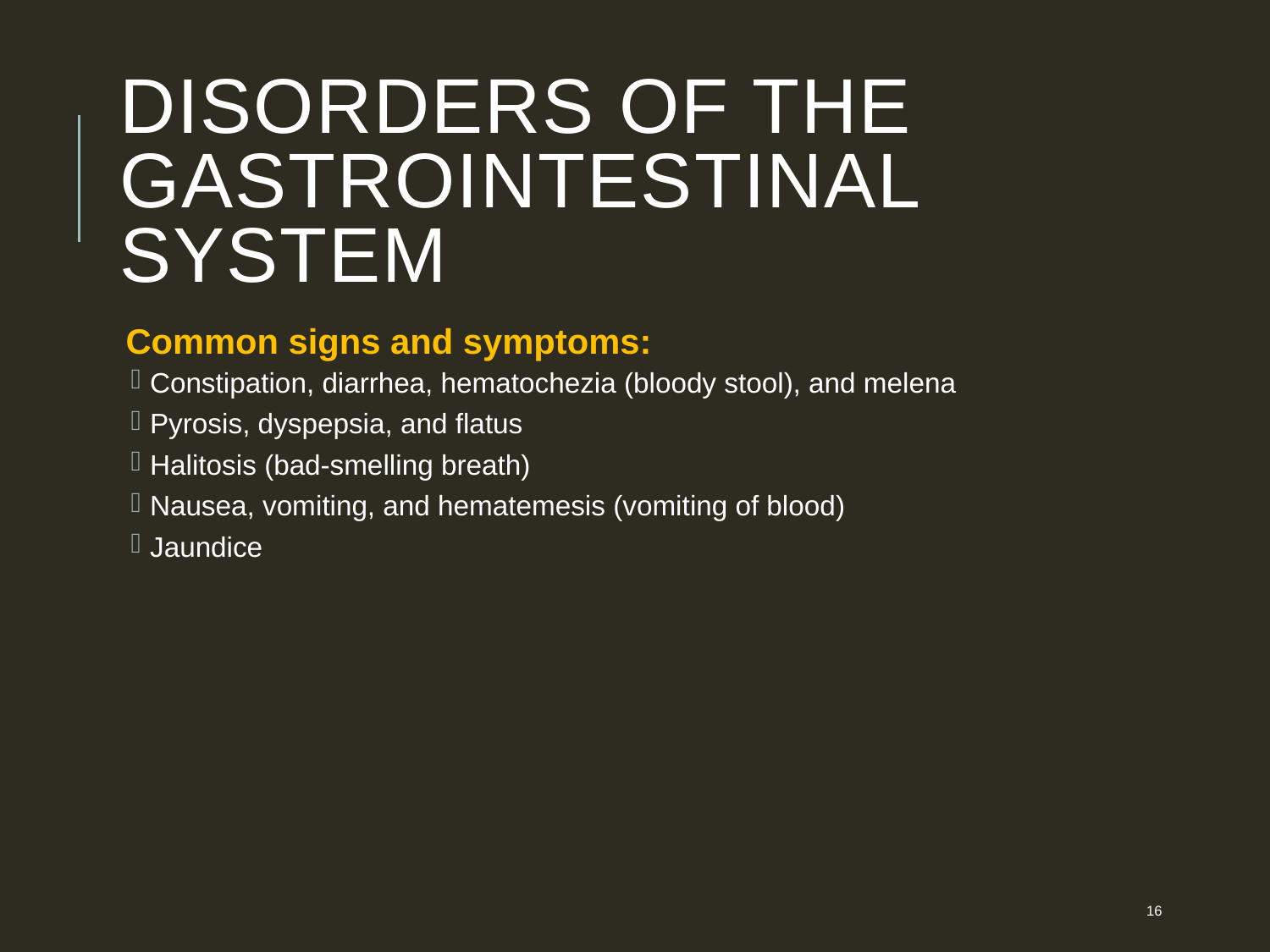

# Disorders of the Gastrointestinal System
Common signs and symptoms:
Constipation, diarrhea, hematochezia (bloody stool), and melena
Pyrosis, dyspepsia, and flatus
Halitosis (bad-smelling breath)
Nausea, vomiting, and hematemesis (vomiting of blood)
Jaundice
 16